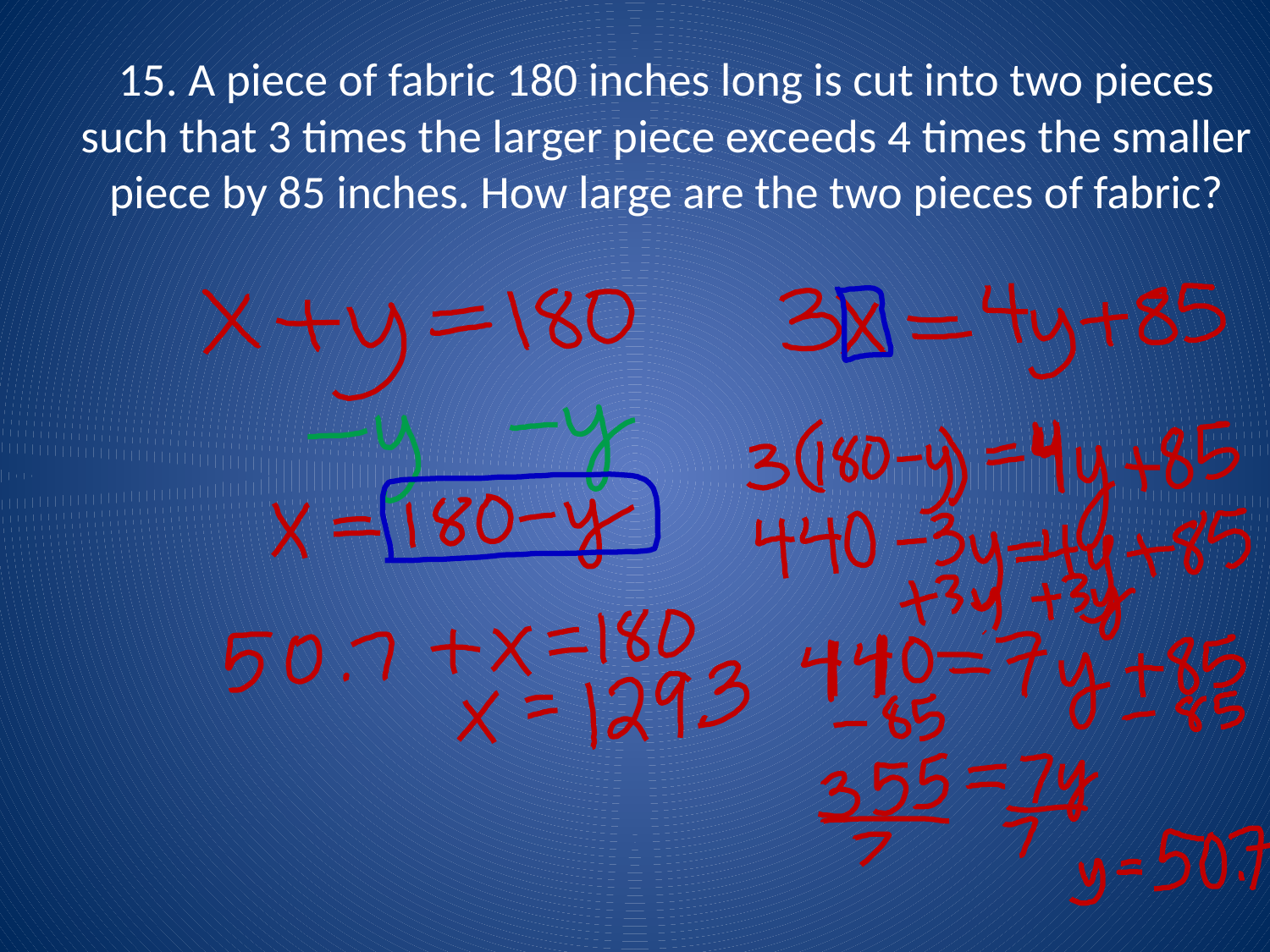

# 15. A piece of fabric 180 inches long is cut into two pieces such that 3 times the larger piece exceeds 4 times the smaller piece by 85 inches. How large are the two pieces of fabric?